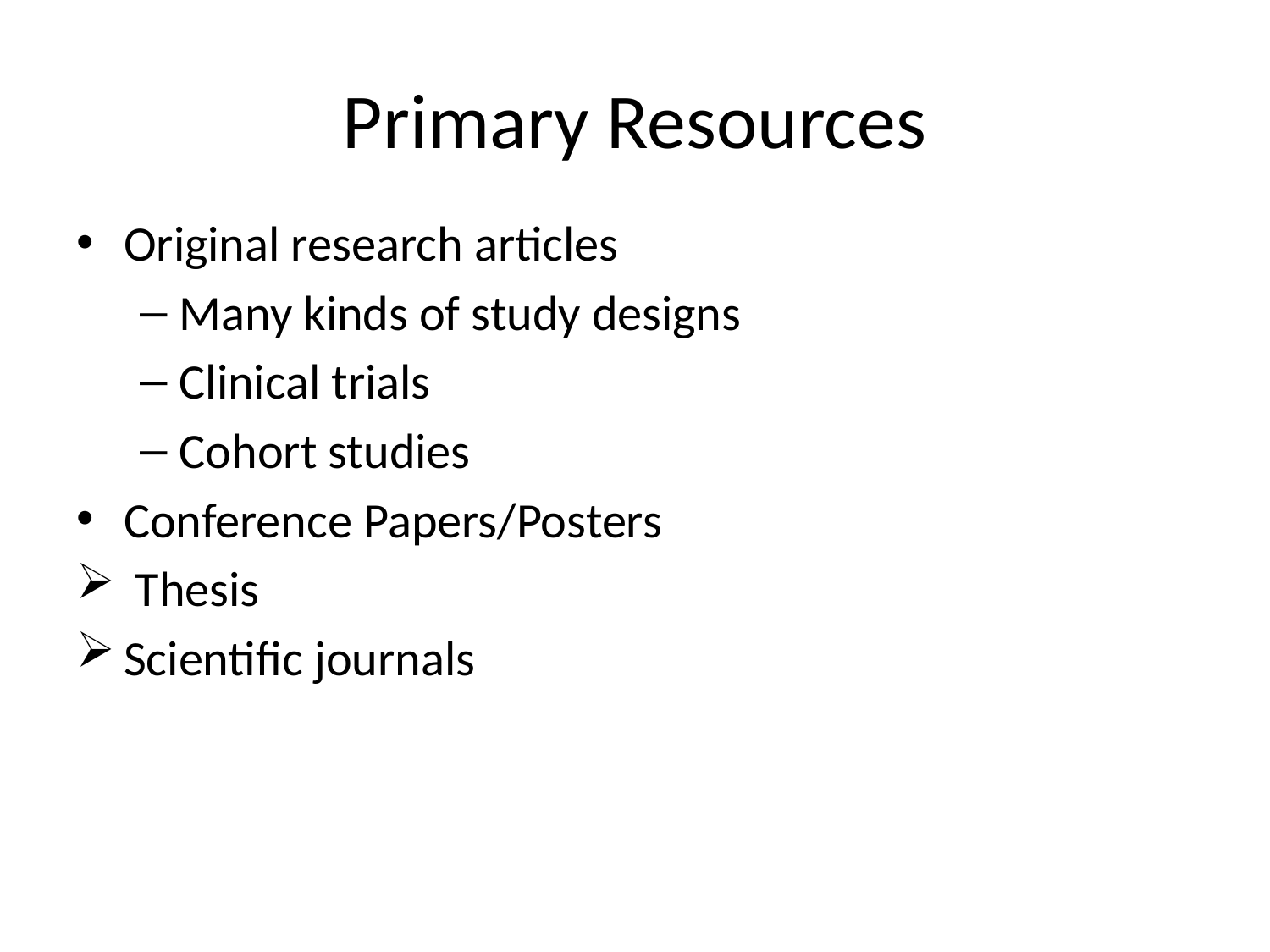

# Primary Resources
Original research articles
Many kinds of study designs
Clinical trials
Cohort studies
Conference Papers/Posters
 Thesis
Scientific journals